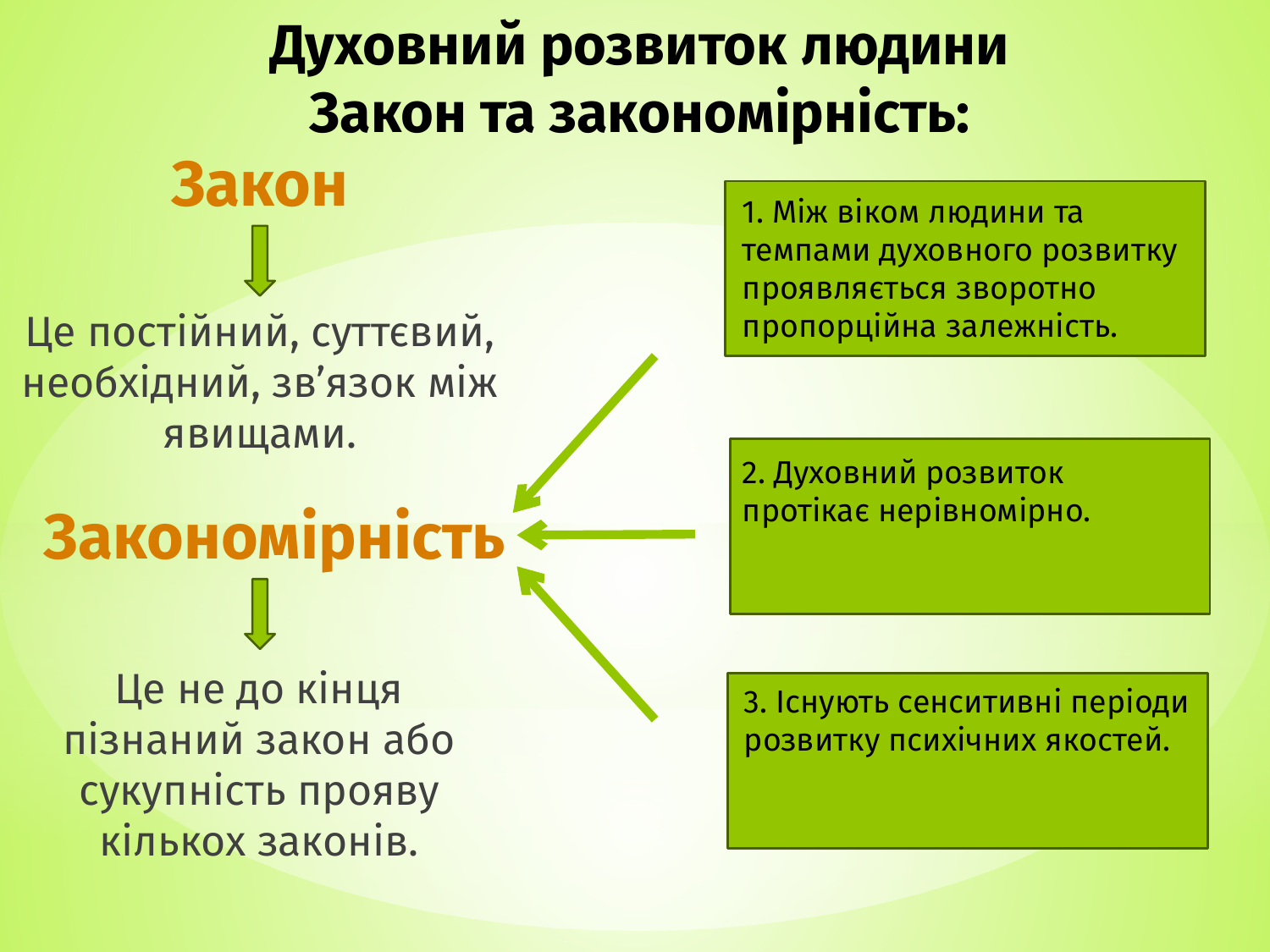

# Духовний розвиток людини Закон та закономірність:
Закон

1. Між віком людини та темпами духовного розвитку проявляється зворотно пропорційна залежність.

Це постійний, суттєвий, необхідний, зв’язок між явищами.

2. Духовний розвиток протікає нерівномірно.
Закономірність

Це не до кінця пізнаний закон або сукупність прояву кількох законів.

3. Існують сенситивні періоди розвитку психічних якостей.